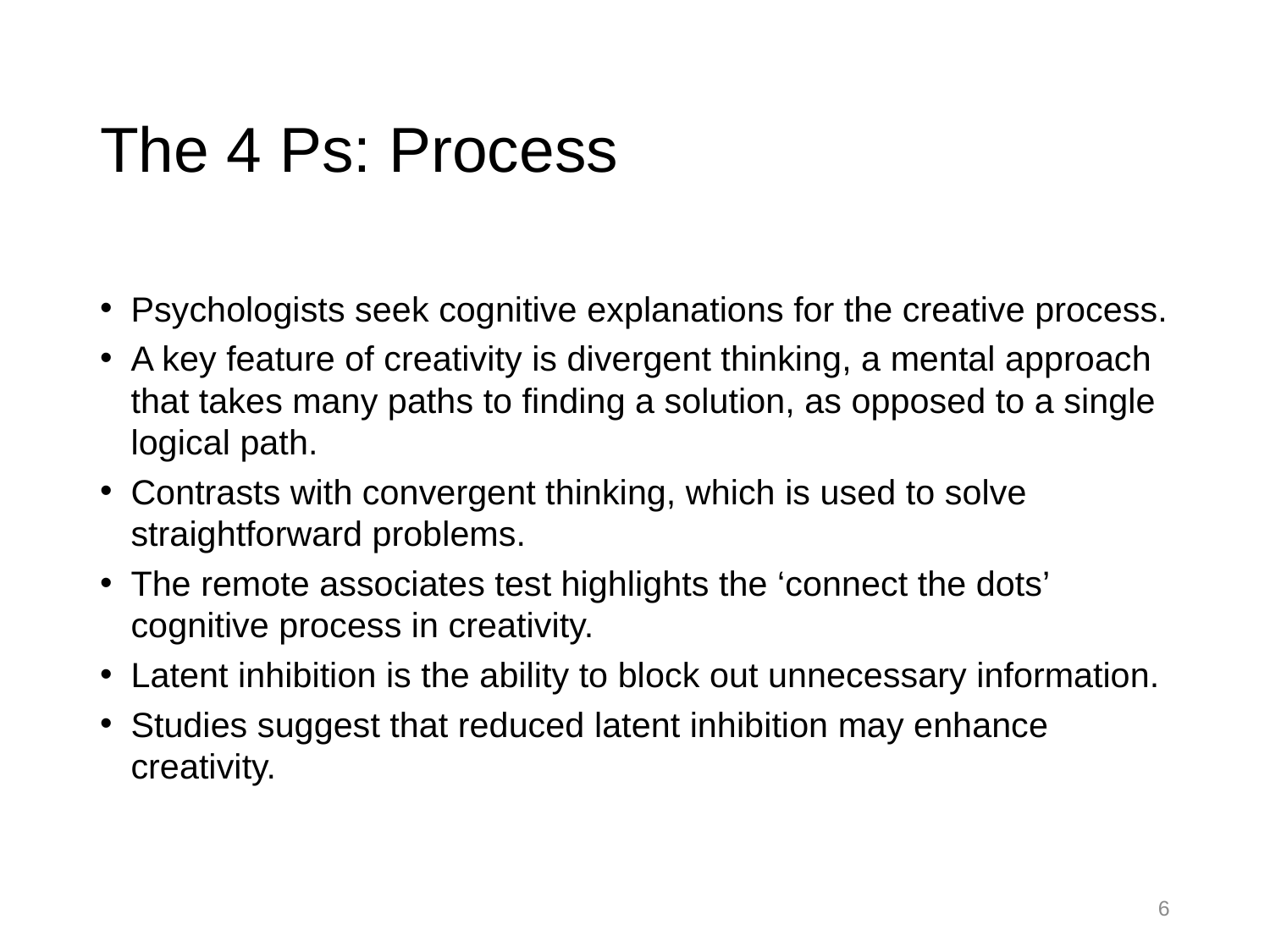

# The 4 Ps: Process
Psychologists seek cognitive explanations for the creative process.
A key feature of creativity is divergent thinking, a mental approach that takes many paths to finding a solution, as opposed to a single logical path.
Contrasts with convergent thinking, which is used to solve straightforward problems.
The remote associates test highlights the ‘connect the dots’ cognitive process in creativity.
Latent inhibition is the ability to block out unnecessary information.
Studies suggest that reduced latent inhibition may enhance creativity.
6